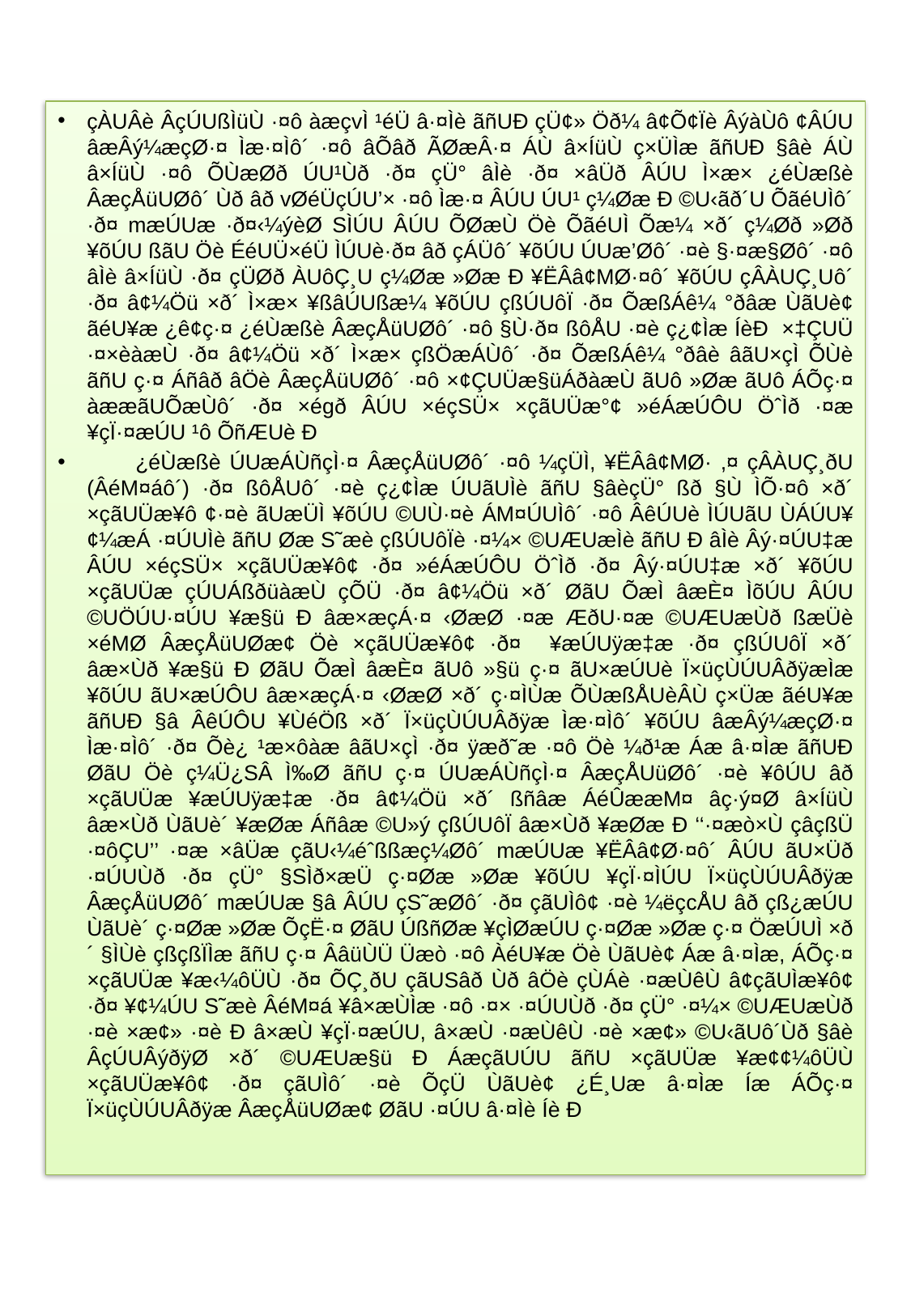

çÀUÂè ÂçÚUßÌüÙ ·¤ô àæçvÌ ¹éÜ â·¤Ìè ãñUÐ çÜ¢» Öð¼ â¢Õ¢Ïè ÂýàÙô ¢ÂÚU âæÂý¼æçØ·¤ Ìæ·¤Ìô´ ·¤ô âÕâð ÃØæÂ·¤ ÁÙ â×ÍüÙ ç×ÜÌæ ãñUÐ §âè ÁÙ â×ÍüÙ ·¤ô ÕÙæØð ÚU¹Ùð ·ð¤ çÜ° âÌè ·ð¤ ×âÜð ÂÚU Ì×æ× ¿éÙæßè ÂæçÅüUØô´ Ùð âð vØéÜçÚU’× ·¤ô Ìæ·¤ ÂÚU ÚU¹ ç¼Øæ Ð ©U‹ãð´U ÕãéUÌô´ ·ð¤ mæÚUæ ·ð¤‹¼ýèØ SÌÚU ÂÚU ÕØæÙ Öè ÕãéUÌ Õæ¼ ×ð´ ç¼Øð »Øð ¥õÚU ßãU Öè ÉéUÜ×éÜ ÌÚUè·ð¤ âð çÁÜô´ ¥õÚU ÚUæ’Øô´ ·¤è §·¤æ§Øô´ ·¤ô âÌè â×ÍüÙ ·ð¤ çÜØð ÀUôÇ¸U ç¼Øæ »Øæ Ð ¥ËÂâ¢MØ·¤ô´ ¥õÚU çÂÀUÇ¸Uô´ ·ð¤ â¢¼Öü ×ð´ Ì×æ× ¥ßâÚUßæ¼ ¥õÚU çßÚUôÏ ·ð¤ ÕæßÁê¼ °ðâæ ÙãUè¢ ãéU¥æ ¿ê¢ç·¤ ¿éÙæßè ÂæçÅüUØô´ ·¤ô §Ù·ð¤ ßôÅU ·¤è ç¿¢Ìæ ÍèÐ  ×‡ÇUÜ ·¤×èàæÙ ·ð¤ â¢¼Öü ×ð´ Ì×æ× çßÖæÁÙô´ ·ð¤ ÕæßÁê¼ °ðâè âãU×çÌ ÕÙè ãñU ç·¤ Áñâð âÖè ÂæçÅüUØô´ ·¤ô ×¢ÇUÜæ§üÁðàæÙ ãUô »Øæ ãUô ÁÕç·¤ àææãUÕæÙô´ ·ð¤ ×égð ÂÚU ×éçSÜ× ×çãUÜæ°¢ »éÁæÚÔU ÖˆÌð ·¤æ ¥çÏ·¤æÚU ¹ô ÕñÆUè Ð
	¿éÙæßè ÚUæÁÙñçÌ·¤ ÂæçÅüUØô´ ·¤ô ¼çÜÌ, ¥ËÂâ¢MØ· ,¤ çÂÀUÇ¸ðU (ÂéM¤áô´) ·ð¤ ßôÅUô´ ·¤è ç¿¢Ìæ ÚUãUÌè ãñU §âèçÜ° ßð §Ù ÌÕ·¤ô ×ð´ ×çãUÜæ¥ô ¢·¤è ãUæÜÌ ¥õÚU ©UÙ·¤è ÁM¤ÚUÌô´ ·¤ô ÂêÚUè ÌÚUãU ÙÁÚU¥¢¼æÁ ·¤ÚUÌè ãñU Øæ S˜æè çßÚUôÏè ·¤¼× ©UÆUæÌè ãñU Ð âÌè Âý·¤ÚU‡æ ÂÚU ×éçSÜ× ×çãUÜæ¥ô¢ ·ð¤ »éÁæÚÔU ÖˆÌð ·ð¤ Âý·¤ÚU‡æ ×ð´ ¥õÚU ×çãUÜæ çÚUÁßðüàæÙ çÕÜ ·ð¤ â¢¼Öü ×ð´ ØãU ÕæÌ âæÈ¤ ÌõÚU ÂÚU ©UÖÚU·¤ÚU ¥æ§ü Ð âæ×æçÁ·¤ ‹ØæØ ·¤æ ÆðU·¤æ ©UÆUæÙð ßæÜè ×éMØ ÂæçÅüUØæ¢ Öè ×çãUÜæ¥ô¢ ·ð¤  ¥æÚUÿæ‡æ ·ð¤ çßÚUôÏ ×ð´ âæ×Ùð ¥æ§ü Ð ØãU ÕæÌ âæÈ¤ ãUô »§ü ç·¤ ãU×æÚUè Ï×üçÙÚUÂðÿæÌæ ¥õÚU ãU×æÚÔU âæ×æçÁ·¤ ‹ØæØ ×ð´ ç·¤ÌÙæ ÕÙæßÅUèÂÙ ç×Üæ ãéU¥æ ãñUÐ §â ÂêÚÔU ¥ÙéÖß ×ð´ Ï×üçÙÚUÂðÿæ Ìæ·¤Ìô´ ¥õÚU âæÂý¼æçØ·¤ Ìæ·¤Ìô´ ·ð¤ Õè¿ ¹æ×ôàæ âãU×çÌ ·ð¤ ÿæð˜æ ·¤ô Öè ¼ð¹æ Áæ â·¤Ìæ ãñUÐ ØãU Öè ç¼Ü¿SÂ Ì‰Ø ãñU ç·¤ ÚUæÁÙñçÌ·¤ ÂæçÅUüØô´ ·¤è ¥ôÚU âð ×çãUÜæ ¥æÚUÿæ‡æ ·ð¤ â¢¼Öü ×ð´ ßñâæ ÁéÛææM¤ âç·ý¤Ø â×ÍüÙ âæ×Ùð ÙãUè´ ¥æØæ Áñâæ ©U»ý çßÚUôÏ âæ×Ùð ¥æØæ Ð ‘‘·¤æò×Ù çâçßÜ ·¤ôÇU’’ ·¤æ ×âÜæ çãU‹¼éˆßßæç¼Øô´ mæÚUæ ¥ËÂâ¢Ø·¤ô´ ÂÚU ãU×Üð ·¤ÚUÙð ·ð¤ çÜ° §SÌð×æÜ ç·¤Øæ »Øæ ¥õÚU ¥çÏ·¤ÌÚU Ï×üçÙÚUÂðÿæ ÂæçÅüUØô´ mæÚUæ §â ÂÚU çS˜æØô´ ·ð¤ çãUÌô¢ ·¤è ¼ëçcÅU âð çß¿æÚU ÙãUè´ ç·¤Øæ »Øæ ÕçË·¤ ØãU ÚßñØæ ¥çÌØæÚU ç·¤Øæ »Øæ ç·¤ ÖæÚUÌ ×ð´ §ÌÙè çßçßÏÌæ ãñU ç·¤ ÂâüÙÜ Üæò ·¤ô ÀéU¥æ Öè ÙãUè¢ Áæ â·¤Ìæ, ÁÕç·¤ ×çãUÜæ ¥æ‹¼ôÜÙ ·ð¤ ÕÇ¸ðU çãUSâð Ùð âÖè çÙÁè ·¤æÙêÙ â¢çãUÌæ¥ô¢ ·ð¤ ¥¢¼ÚU S˜æè ÂéM¤á ¥â×æÙÌæ ·¤ô ·¤× ·¤ÚUÙð ·ð¤ çÜ° ·¤¼× ©UÆUæÙð ·¤è ×æ¢» ·¤è Ð â×æÙ ¥çÏ·¤æÚU, â×æÙ ·¤æÙêÙ ·¤è ×æ¢» ©U‹ãUô´Ùð §âè ÂçÚUÂýðÿØ ×ð´ ©UÆUæ§ü Ð ÁæçãUÚU ãñU ×çãUÜæ ¥æ¢¢¼ôÜÙ ×çãUÜæ¥ô¢ ·ð¤ çãUÌô´ ·¤è ÕçÜ ÙãUè¢ ¿É¸Uæ â·¤Ìæ Íæ ÁÕç·¤ Ï×üçÙÚUÂðÿæ ÂæçÅüUØæ¢ ØãU ·¤ÚU â·¤Ìè Íè Ð